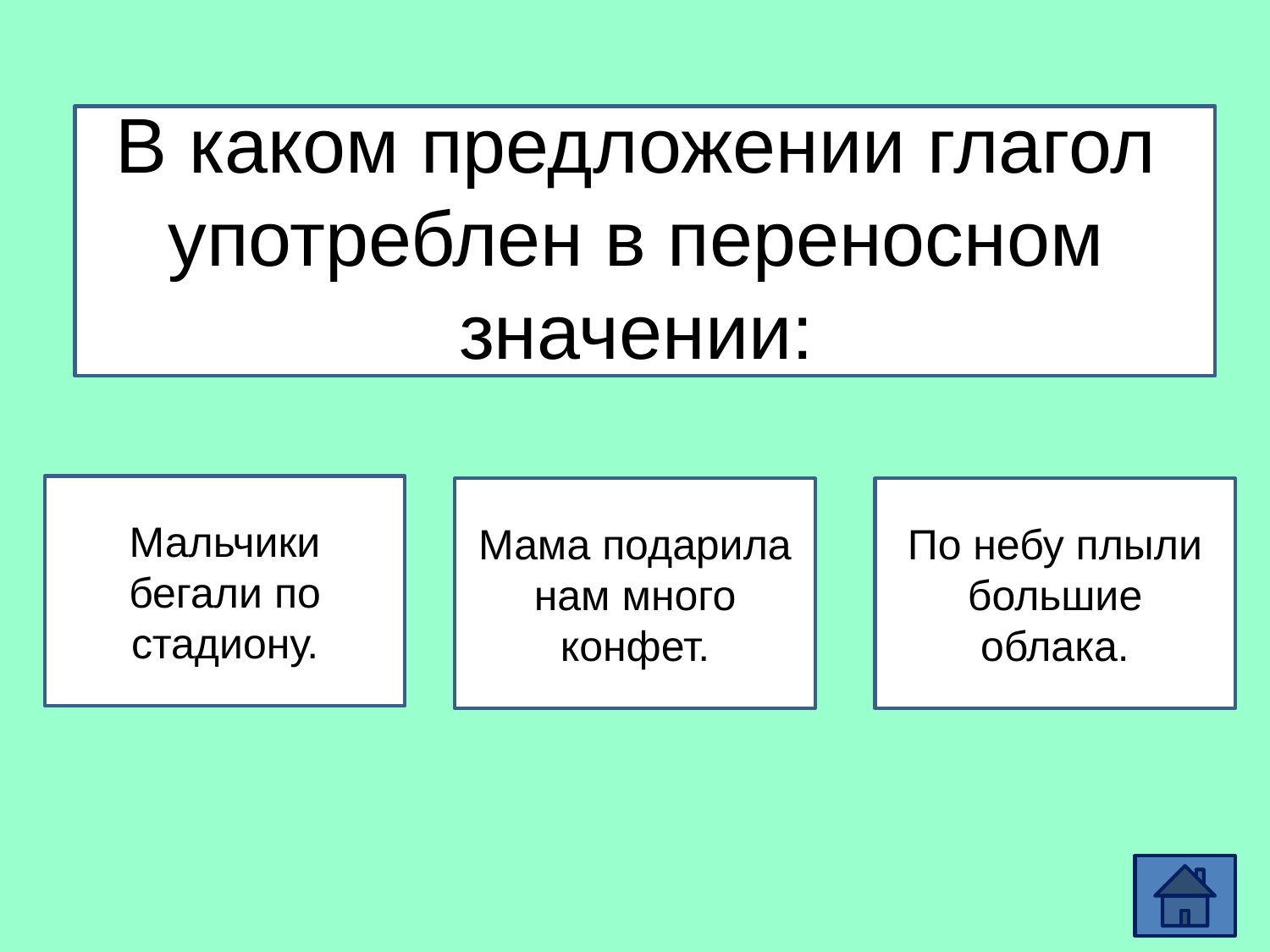

# В каком предложении глагол употреблен в переносном значении:
Мальчики бегали по стадиону.
Мама подарила нам много конфет.
По небу плыли большие облака.